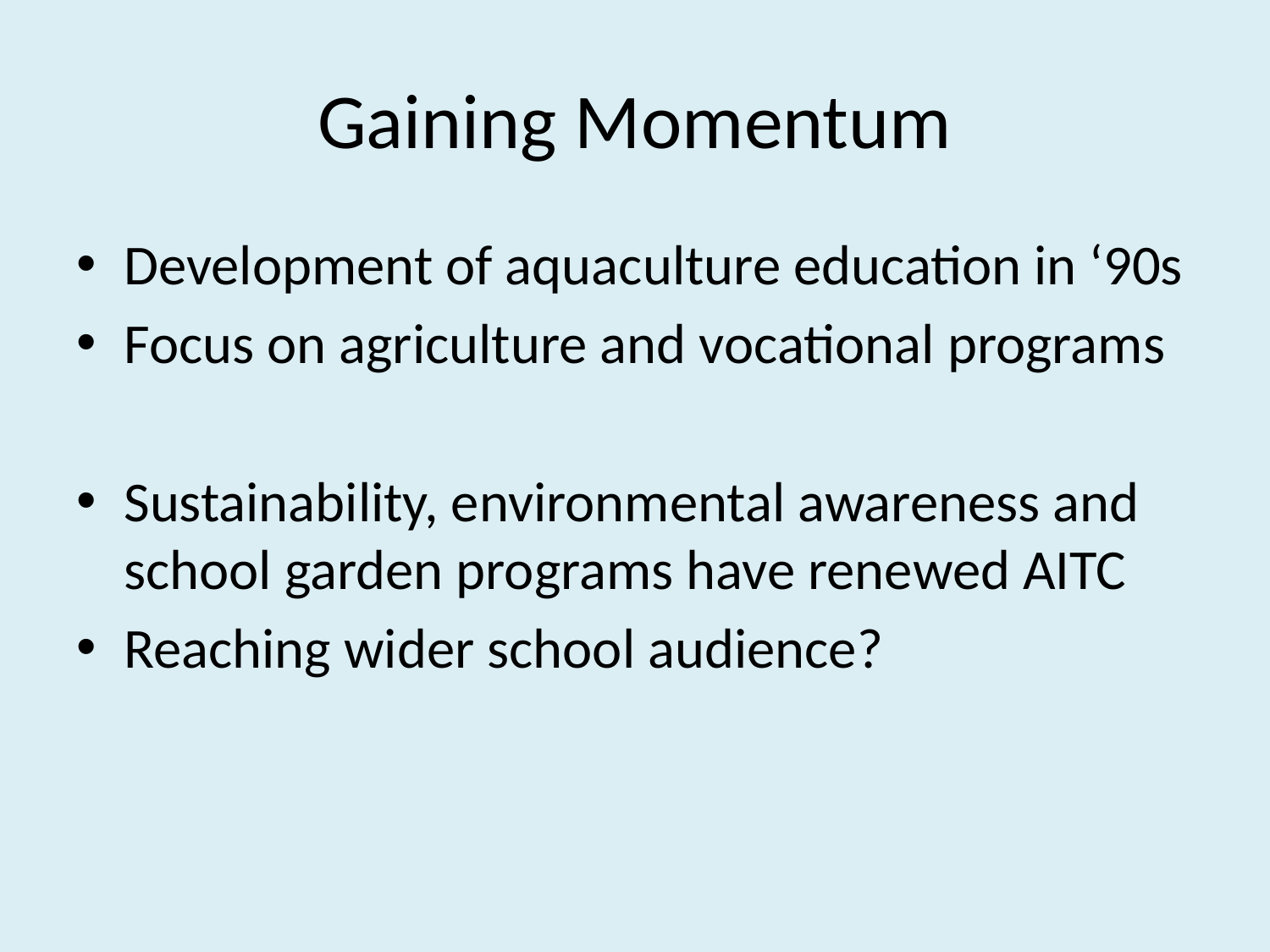

# Gaining Momentum
Development of aquaculture education in ‘90s
Focus on agriculture and vocational programs

Sustainability, environmental awareness and school garden programs have renewed AITC
Reaching wider school audience?